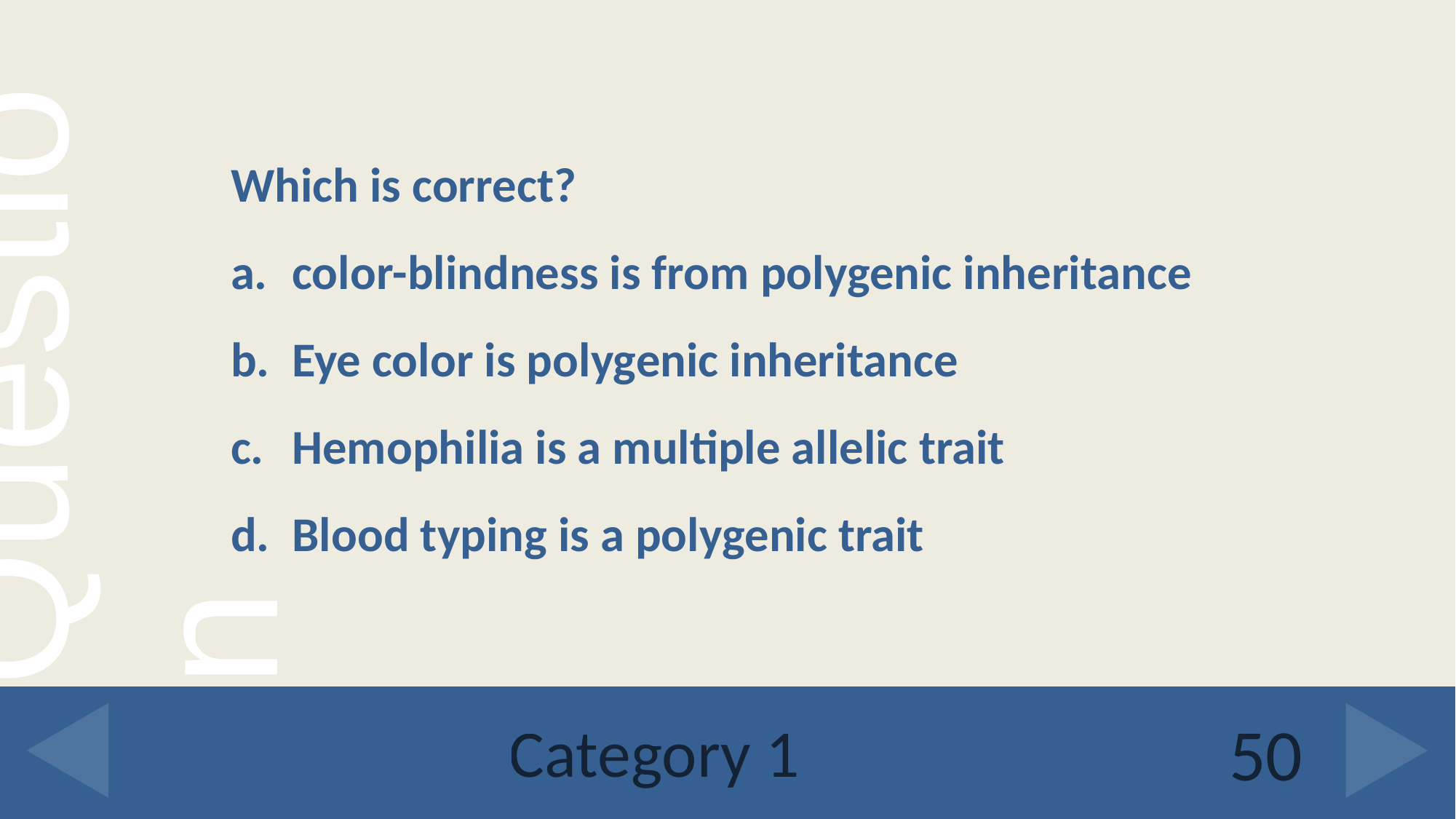

Which is correct?
color-blindness is from polygenic inheritance
Eye color is polygenic inheritance
Hemophilia is a multiple allelic trait
Blood typing is a polygenic trait
# Category 1
50